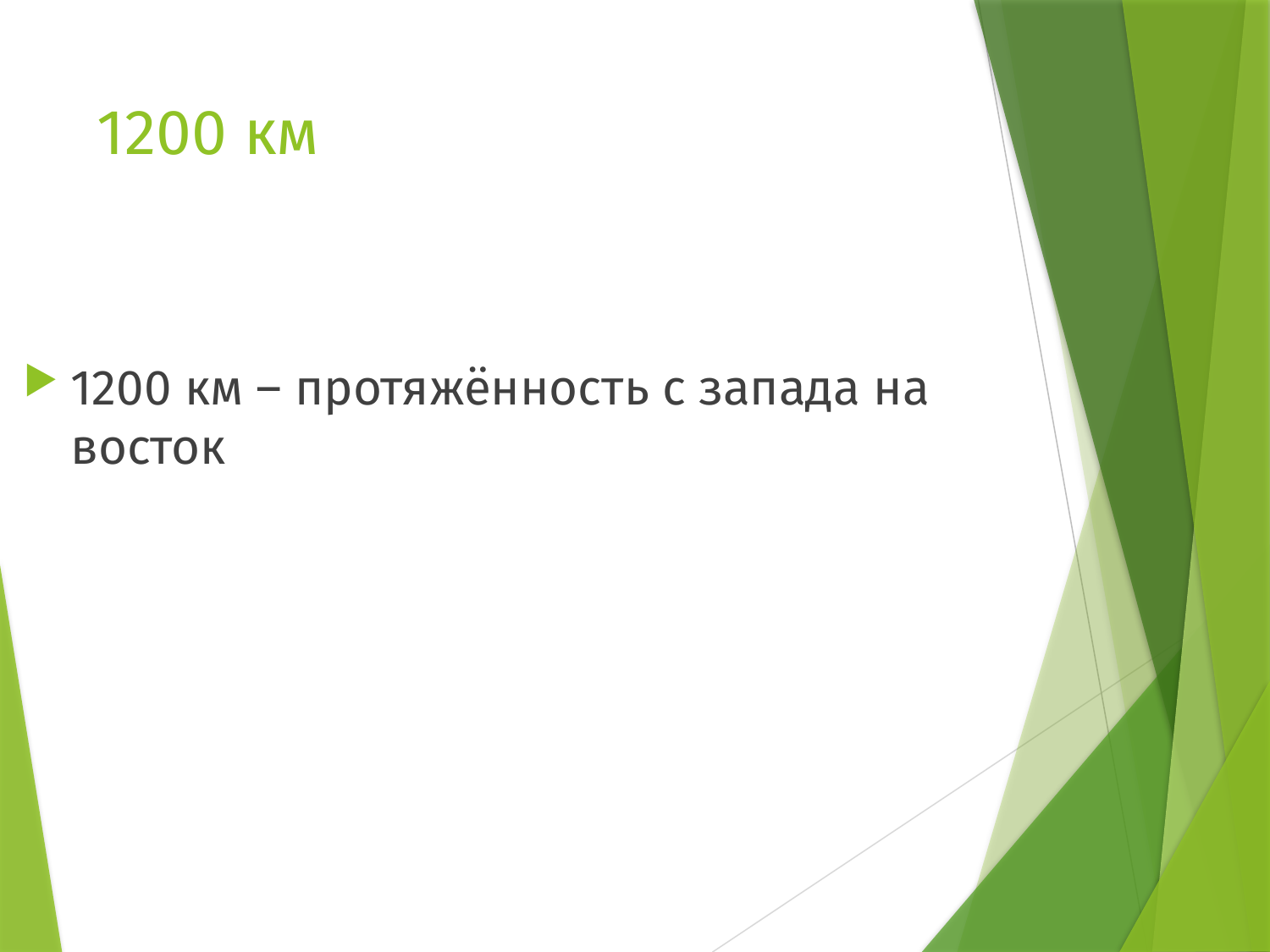

# 1200 км
1200 км – протяжённость с запада на восток